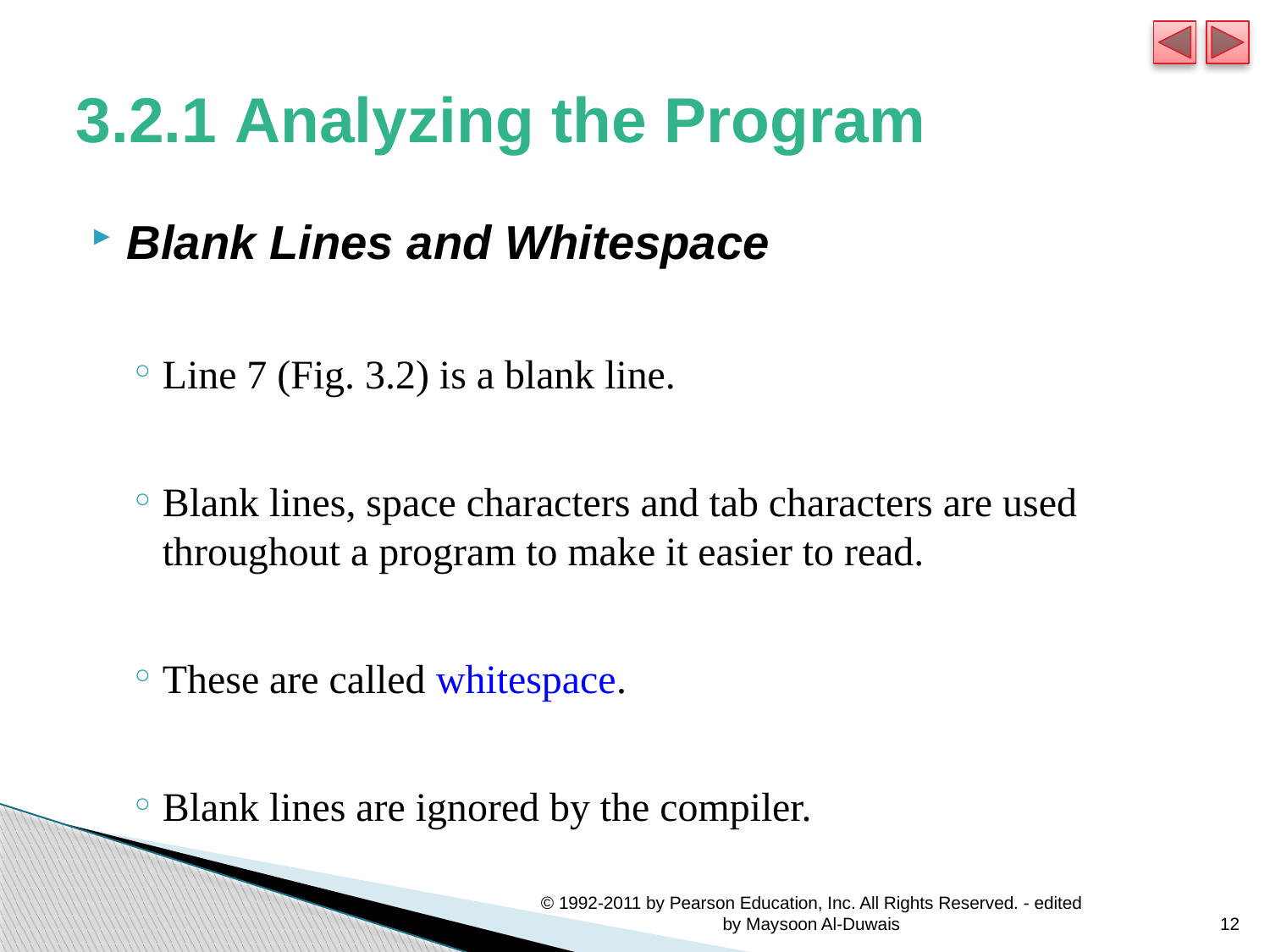

# 3.2.1 Analyzing the Program
Blank Lines and Whitespace

Line 7 (Fig. 3.2) is a blank line.

Blank lines, space characters and tab characters are used throughout a program to make it easier to read.

These are called whitespace.

Blank lines are ignored by the compiler.
© 1992-2011 by Pearson Education, Inc. All Rights Reserved. - edited by Maysoon Al-Duwais
12